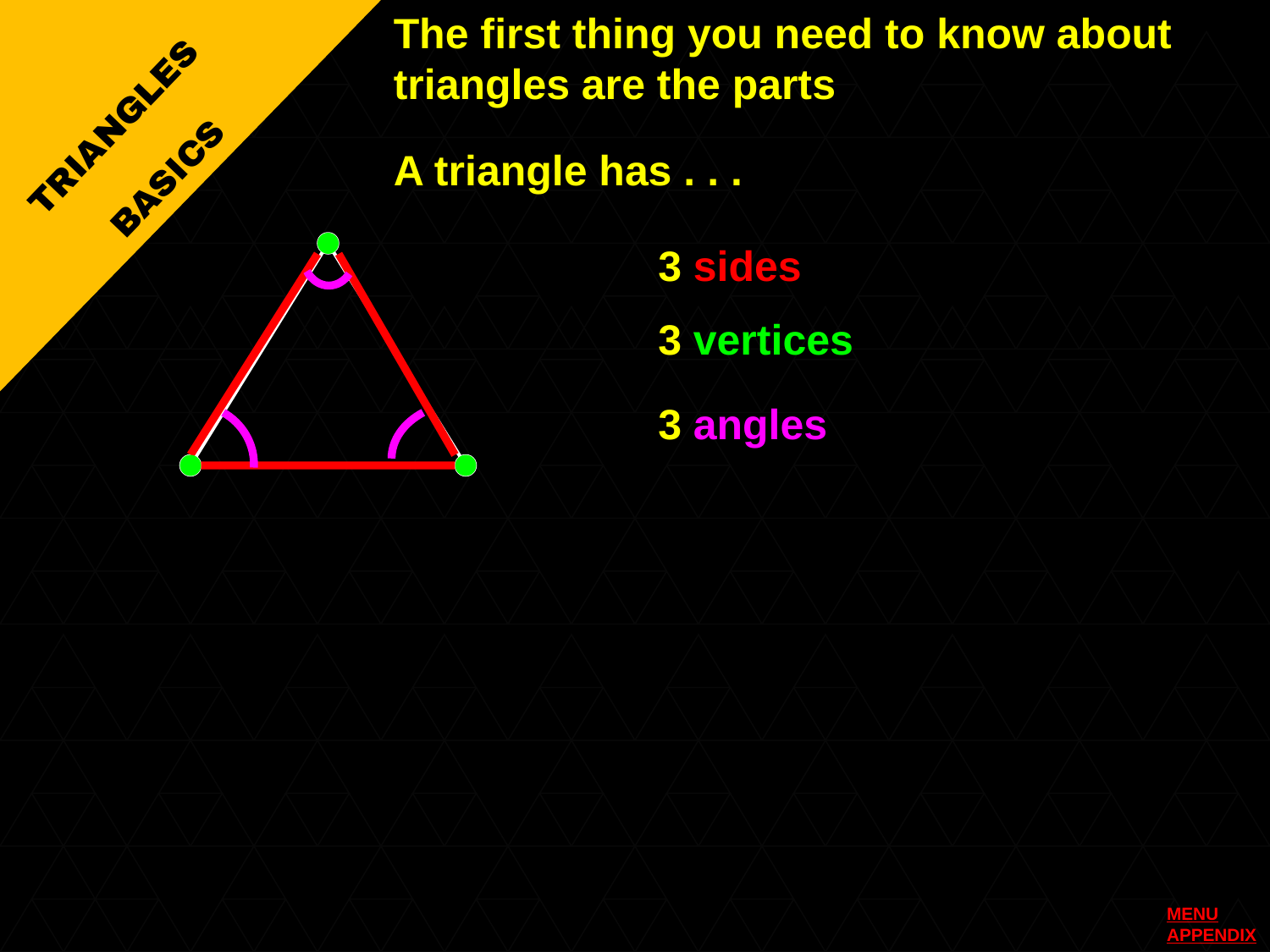

The first thing you need to know about triangles are the parts

TRIANGLES
A triangle has . . .
BASICS

3 sides

3 vertices
3 angles

MENU
APPENDIX